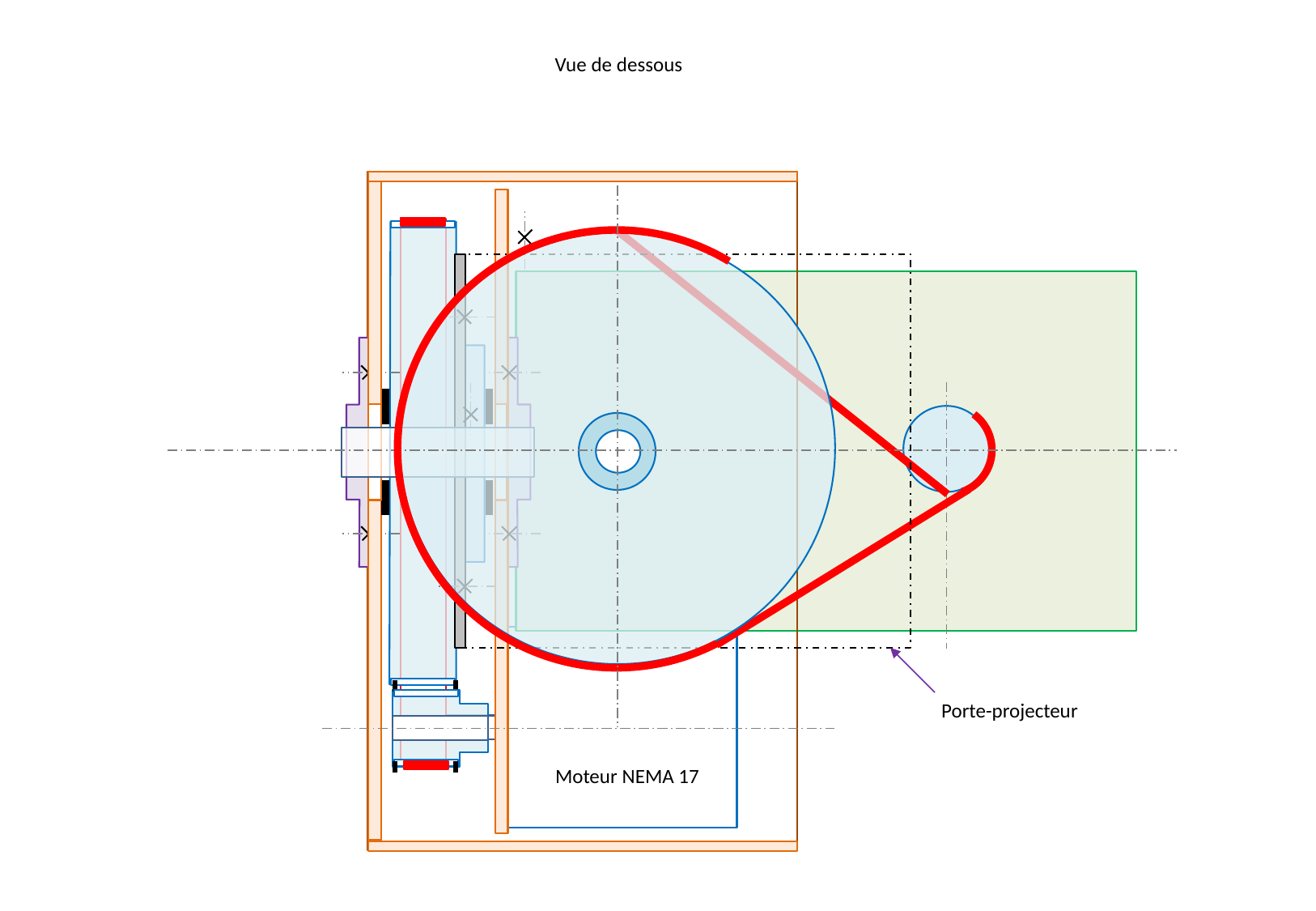

Vue de dessous

1

1
1

1

Porte-projecteur
Moteur NEMA 17